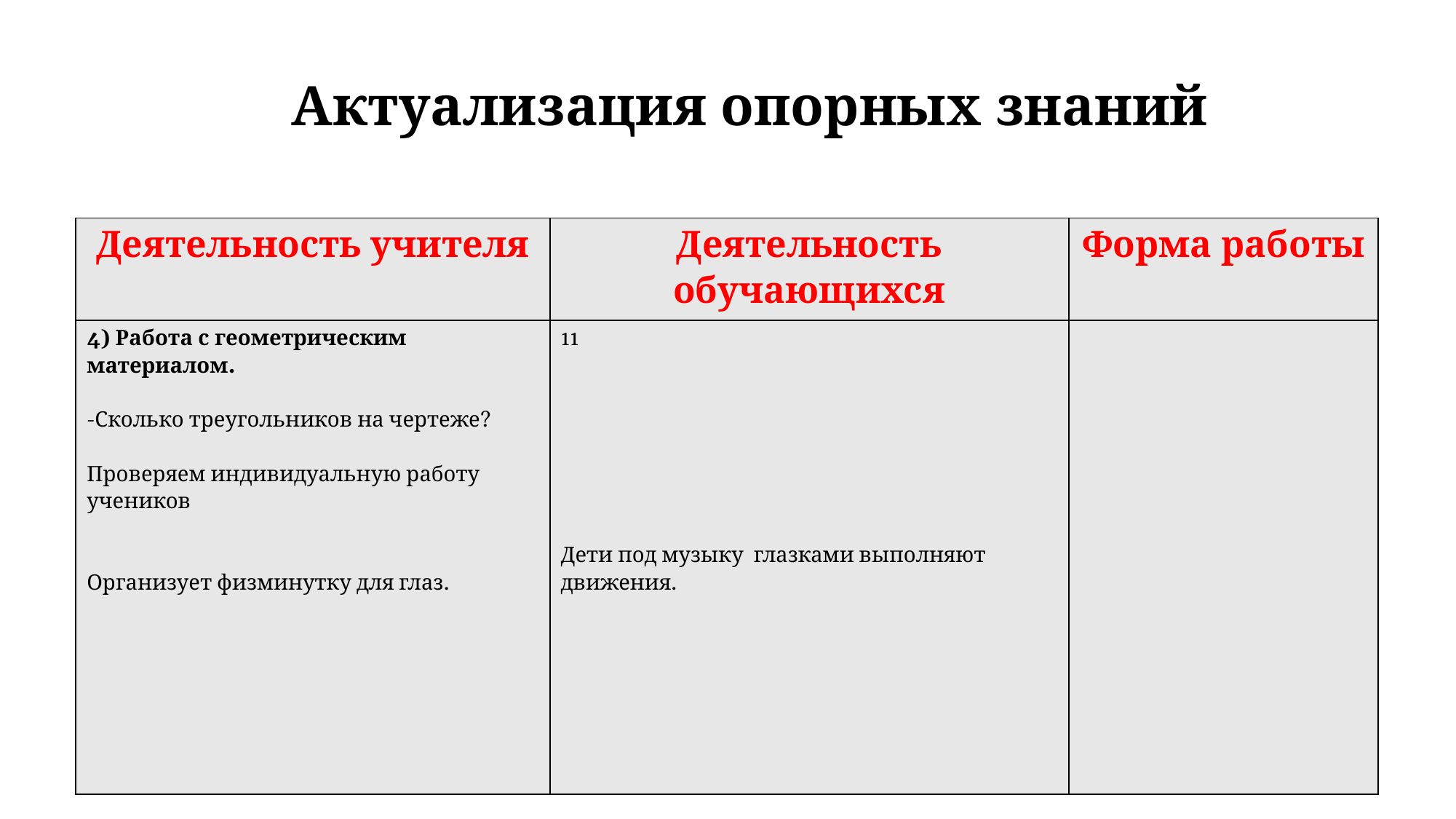

Актуализация опорных знаний
| Деятельность учителя | Деятельность обучающихся | Форма работы |
| --- | --- | --- |
| 4) Работа с геометрическим материалом.   -Сколько треугольников на чертеже?   Проверяем индивидуальную работу учеников     Организует физминутку для глаз. | 11               Дети под музыку глазками выполняют движения. |  |